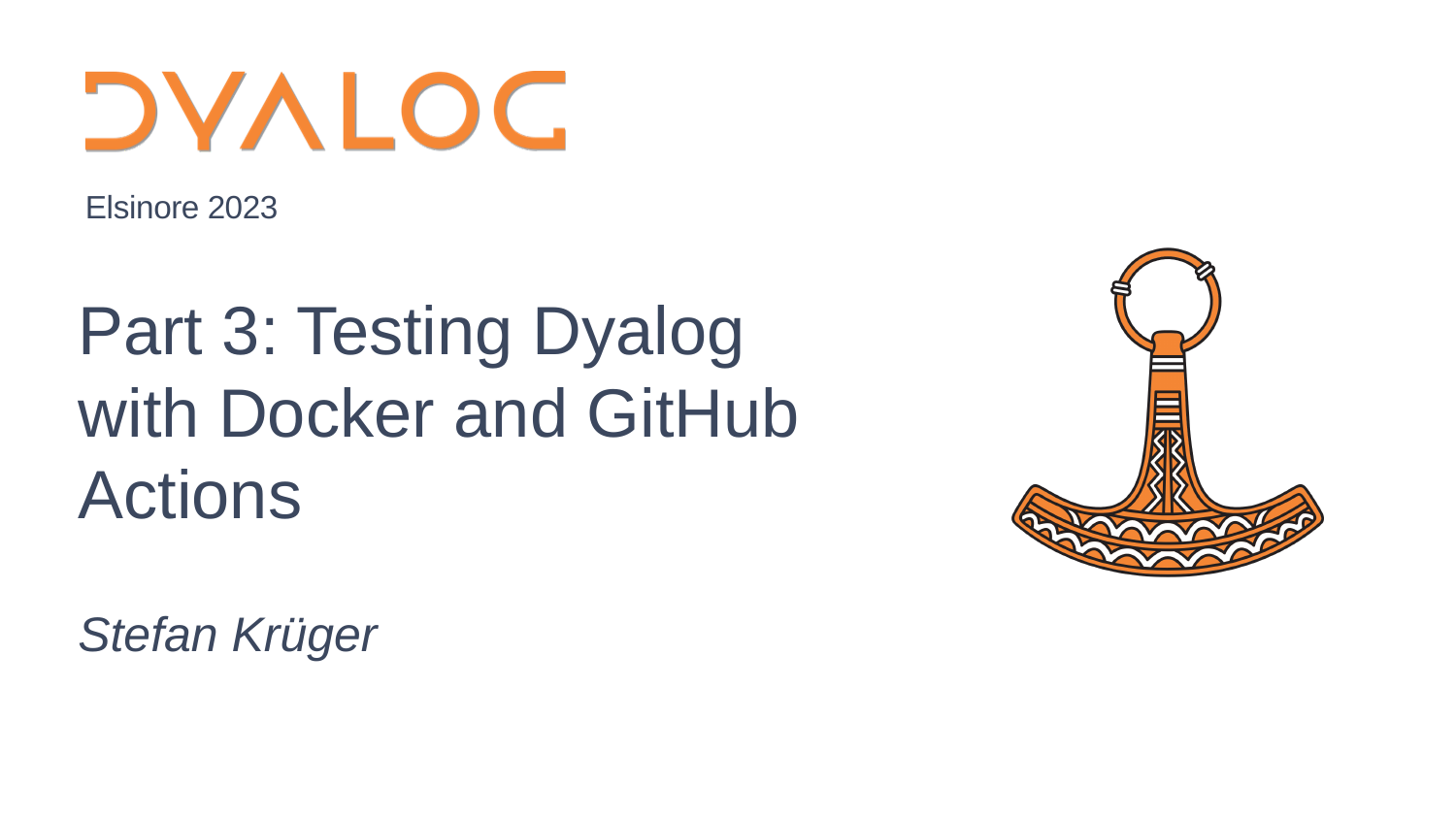

# Part 3: Testing Dyalog with Docker and GitHub Actions
Stefan Krüger